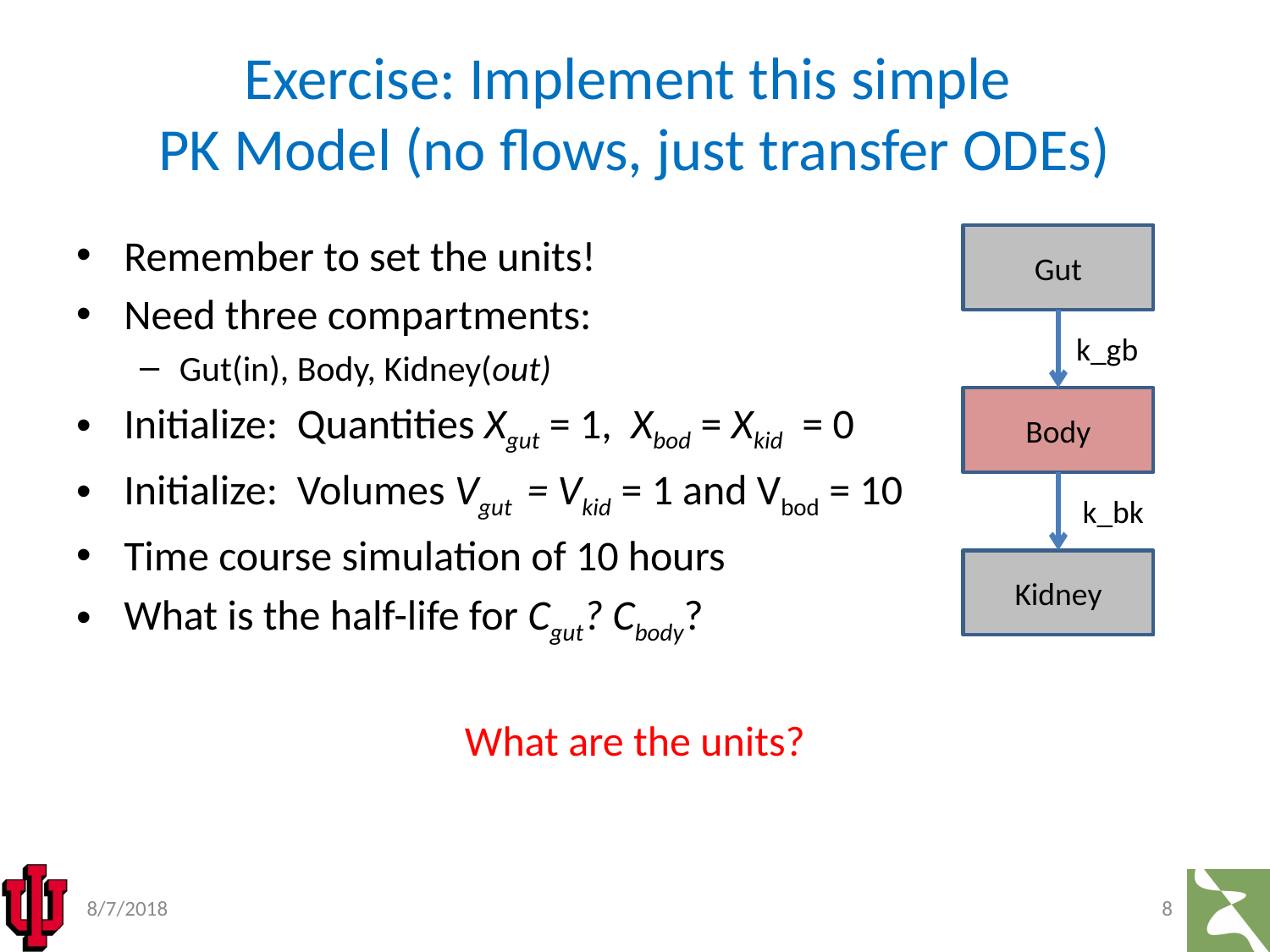

# Exercise: Implement this simple PK Model (no flows, just transfer ODEs)
Remember to set the units!
Need three compartments:
Gut(in), Body, Kidney(out)
Initialize:  Quantities Xgut = 1,  Xbod = Xkid  = 0
Initialize:  Volumes Vgut  = Vkid = 1 and Vbod = 10
Time course simulation of 10 hours
What is the half-life for Cgut? Cbody?

What are the units?

Gut
Body
Kidney
k_gb
k_bk
8/7/2018
8